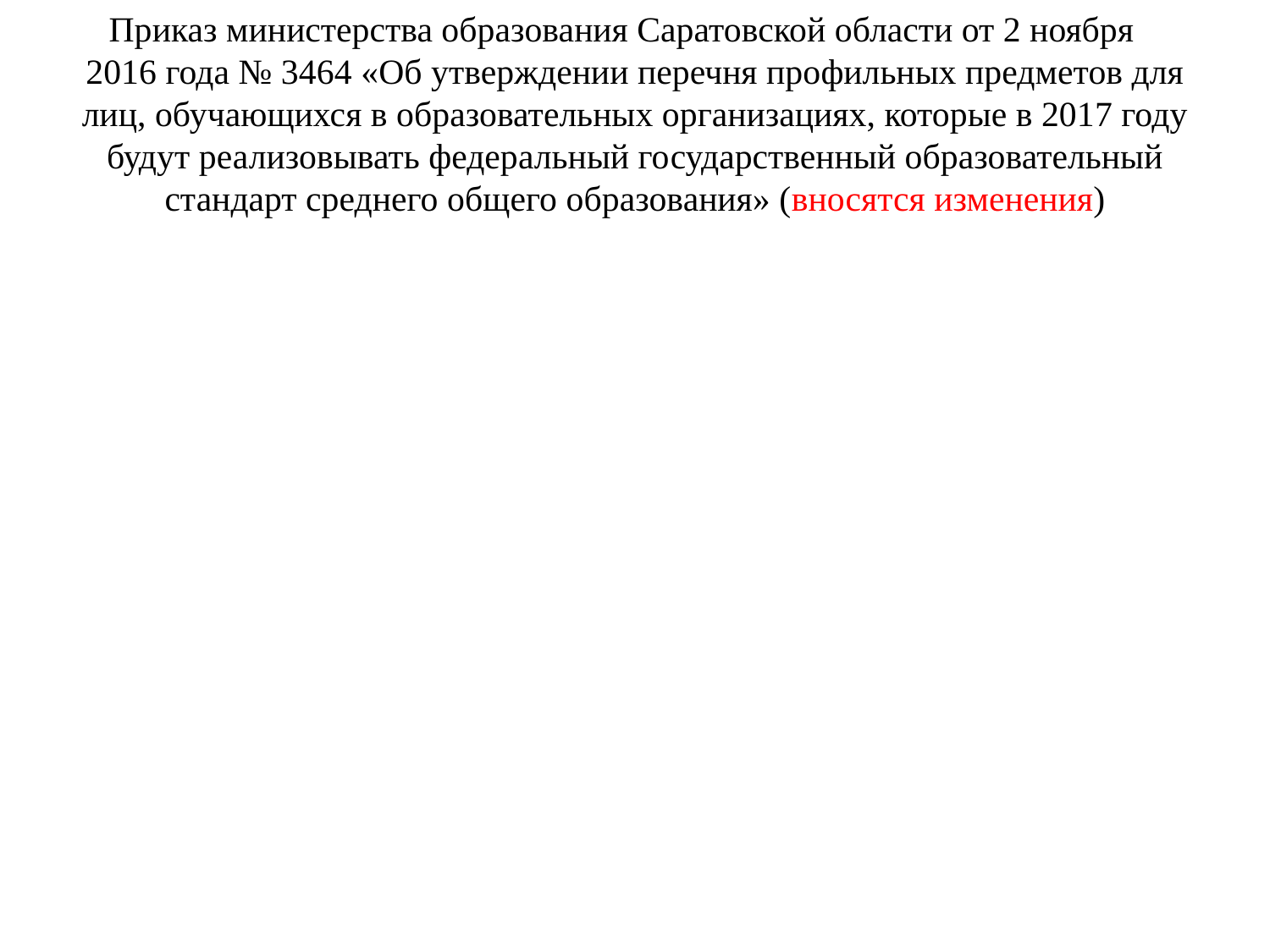

Приказ министерства образования Саратовской области от 2 ноября    2016 года № 3464 «Об утверждении перечня профильных предметов для лиц, обучающихся в образовательных организациях, которые в 2017 году будут реализовывать федеральный государственный образовательный стандарт среднего общего образования» (вносятся изменения)